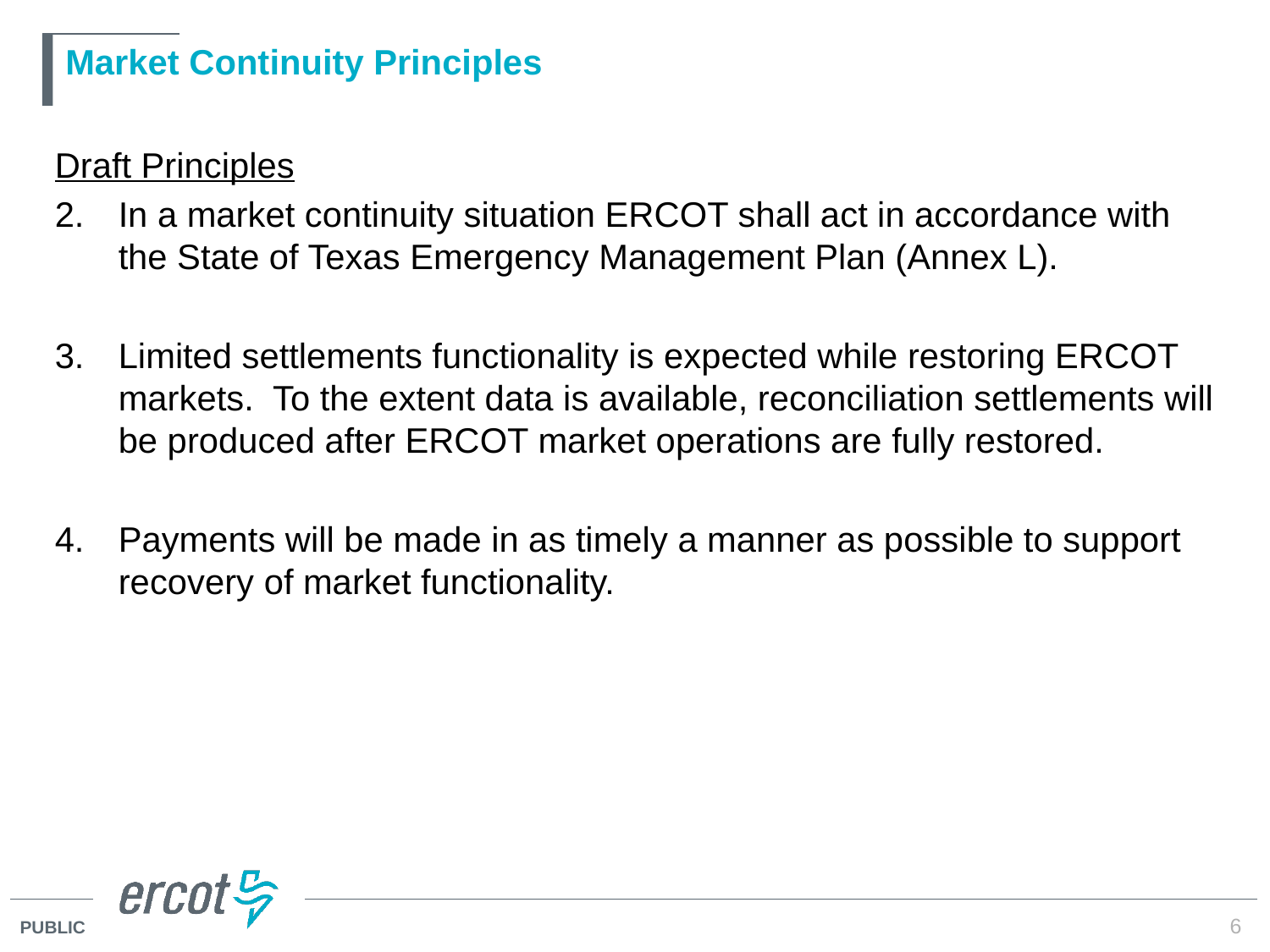

# Market Continuity Principles
Draft Principles
In a market continuity situation ERCOT shall act in accordance with the State of Texas Emergency Management Plan (Annex L).

Limited settlements functionality is expected while restoring ERCOT markets.  To the extent data is available, reconciliation settlements will be produced after ERCOT market operations are fully restored.

Payments will be made in as timely a manner as possible to support recovery of market functionality.

6